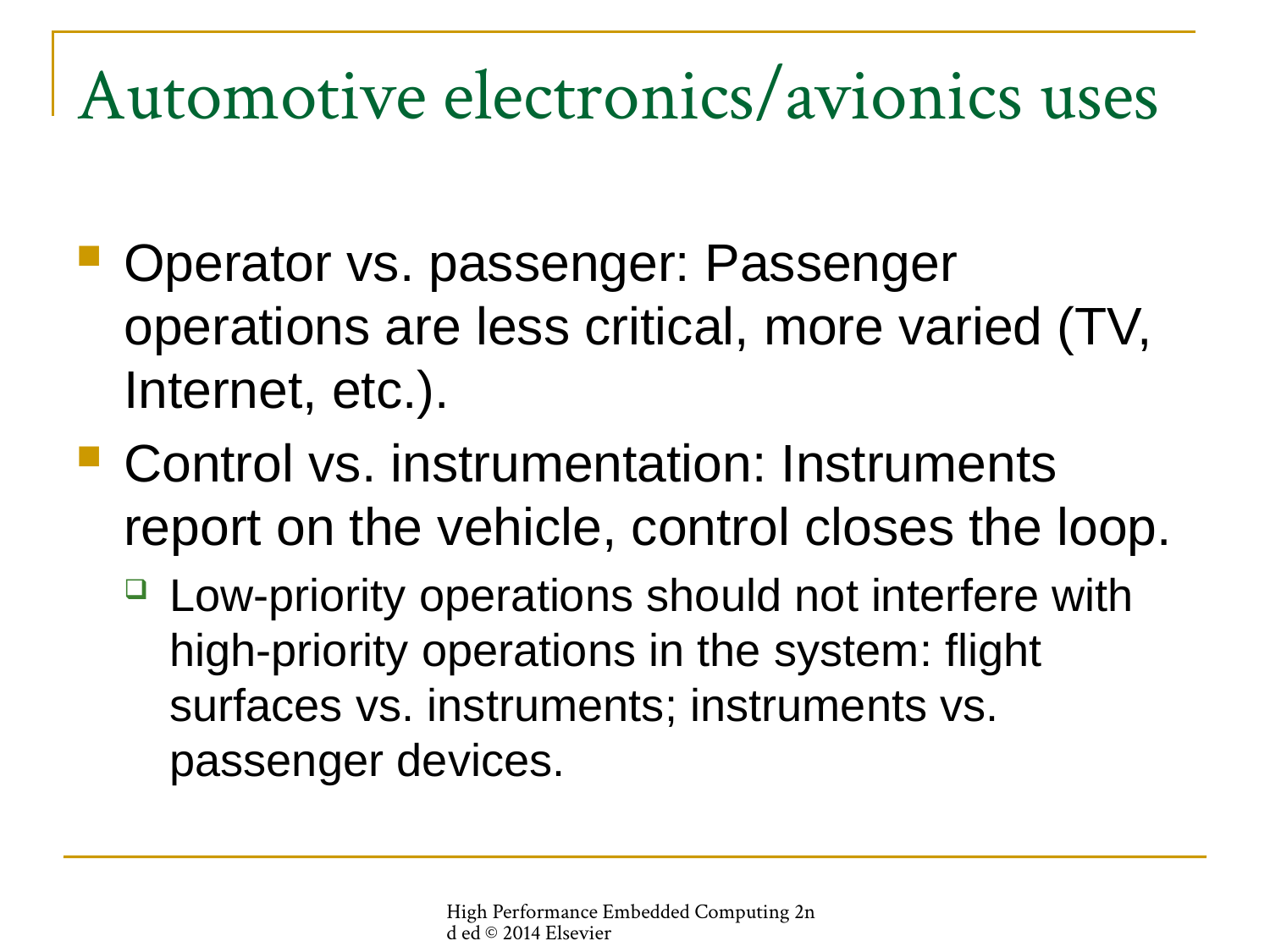

# Automotive electronics/avionics uses
Operator vs. passenger: Passenger operations are less critical, more varied (TV, Internet, etc.).
Control vs. instrumentation: Instruments report on the vehicle, control closes the loop.
Low-priority operations should not interfere with high-priority operations in the system: flight surfaces vs. instruments; instruments vs. passenger devices.
High Performance Embedded Computing 2nd ed © 2014 Elsevier